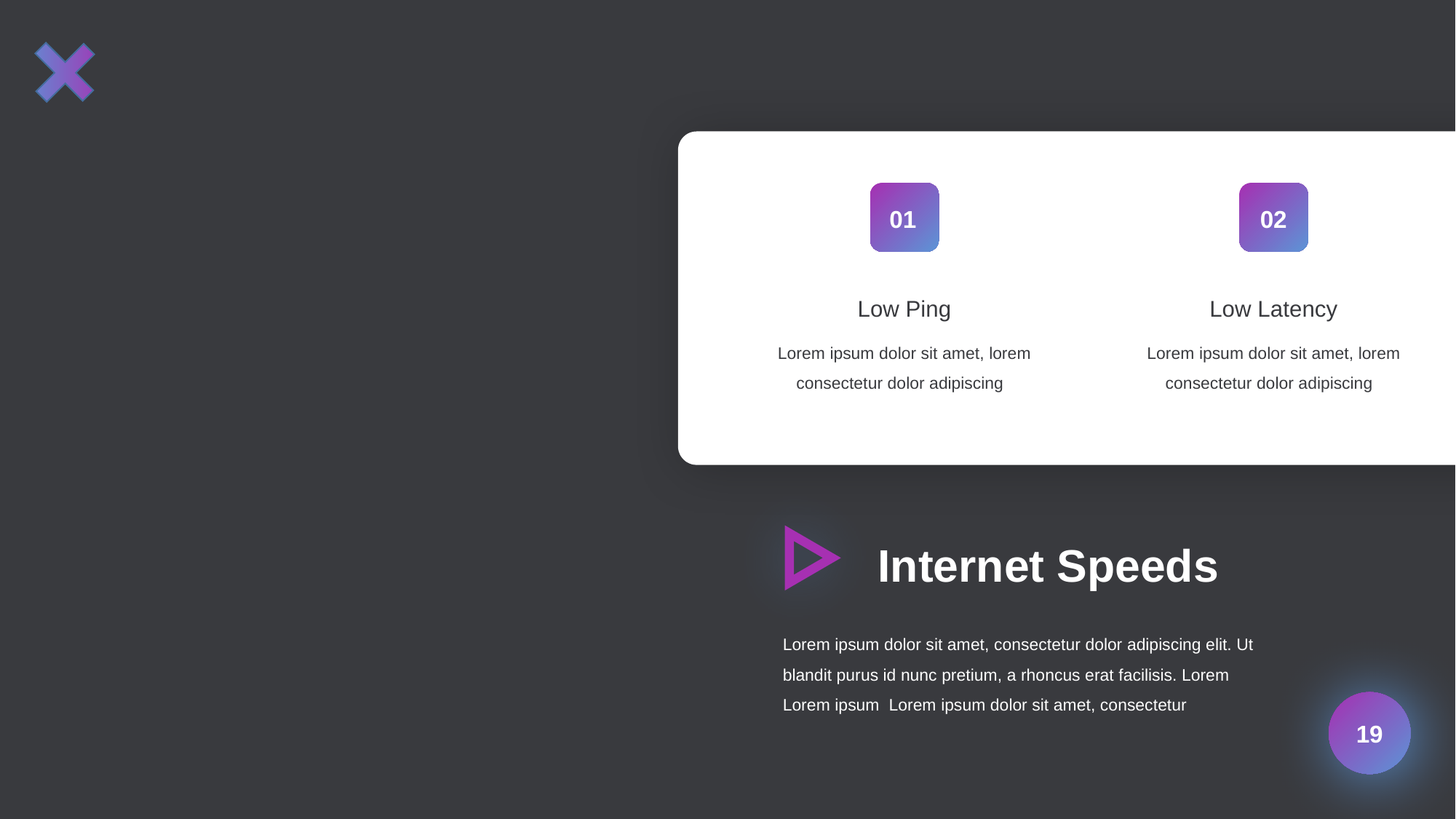

01

02
Low Ping
Lorem ipsum dolor sit amet, lorem consectetur dolor adipiscing
Low Latency
Lorem ipsum dolor sit amet, lorem consectetur dolor adipiscing
Internet Speeds

Lorem ipsum dolor sit amet, consectetur dolor adipiscing elit. Ut blandit purus id nunc pretium, a rhoncus erat facilisis. Lorem  Lorem ipsum  Lorem ipsum dolor sit amet, consectetur